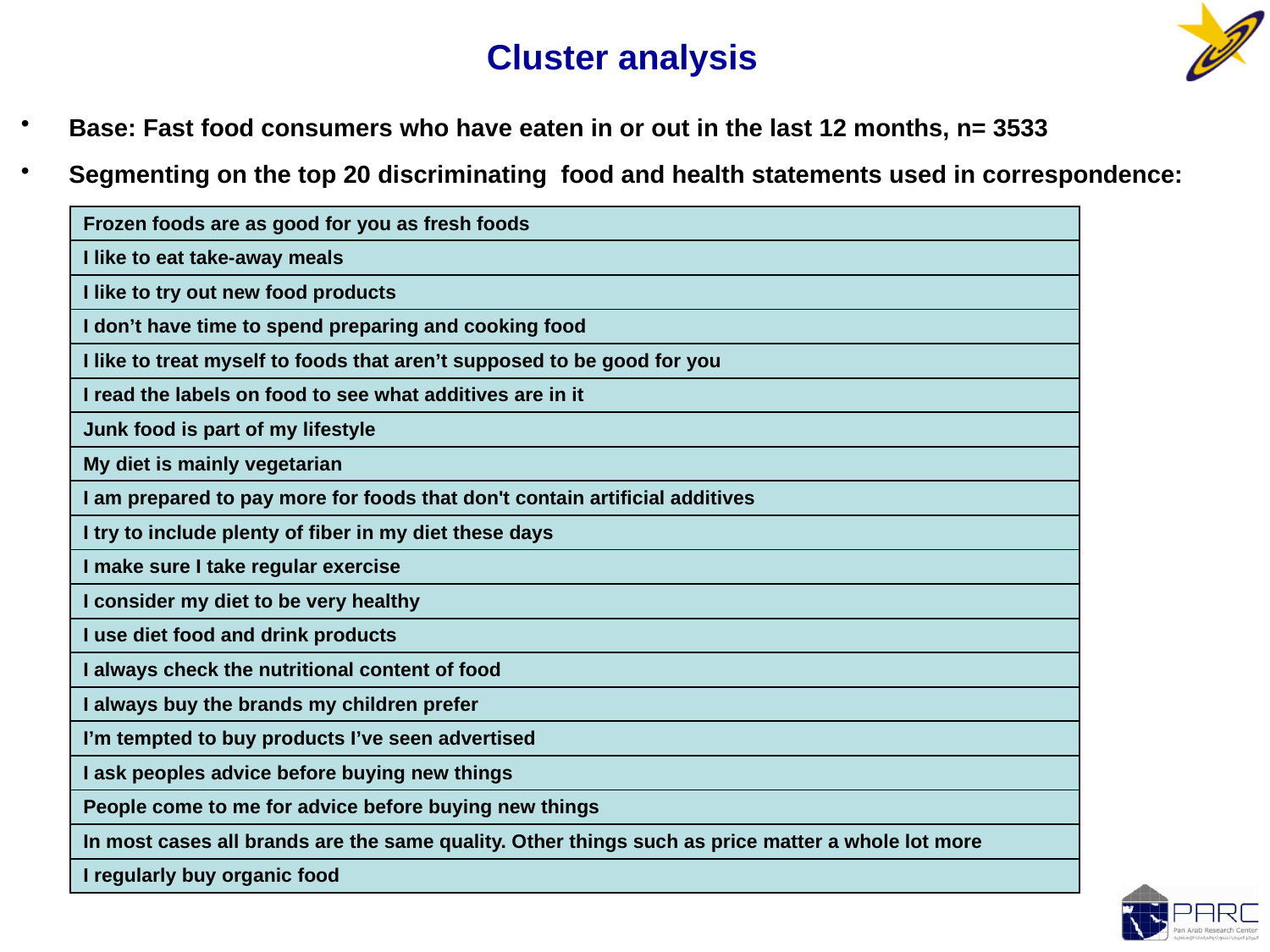

Cluster analysis
Base: Fast food consumers who have eaten in or out in the last 12 months, n= 3533

Segmenting on the top 20 discriminating  food and health statements used in correspondence:
| Frozen foods are as good for you as fresh foods |
| --- |
| I like to eat take-away meals |
| I like to try out new food products |
| I don’t have time to spend preparing and cooking food |
| I like to treat myself to foods that aren’t supposed to be good for you |
| I read the labels on food to see what additives are in it |
| Junk food is part of my lifestyle |
| My diet is mainly vegetarian |
| I am prepared to pay more for foods that don't contain artificial additives |
| I try to include plenty of fiber in my diet these days |
| I make sure I take regular exercise |
| I consider my diet to be very healthy |
| I use diet food and drink products |
| I always check the nutritional content of food |
| I always buy the brands my children prefer |
| I’m tempted to buy products I’ve seen advertised |
| I ask peoples advice before buying new things |
| People come to me for advice before buying new things |
| In most cases all brands are the same quality. Other things such as price matter a whole lot more |
| I regularly buy organic food |